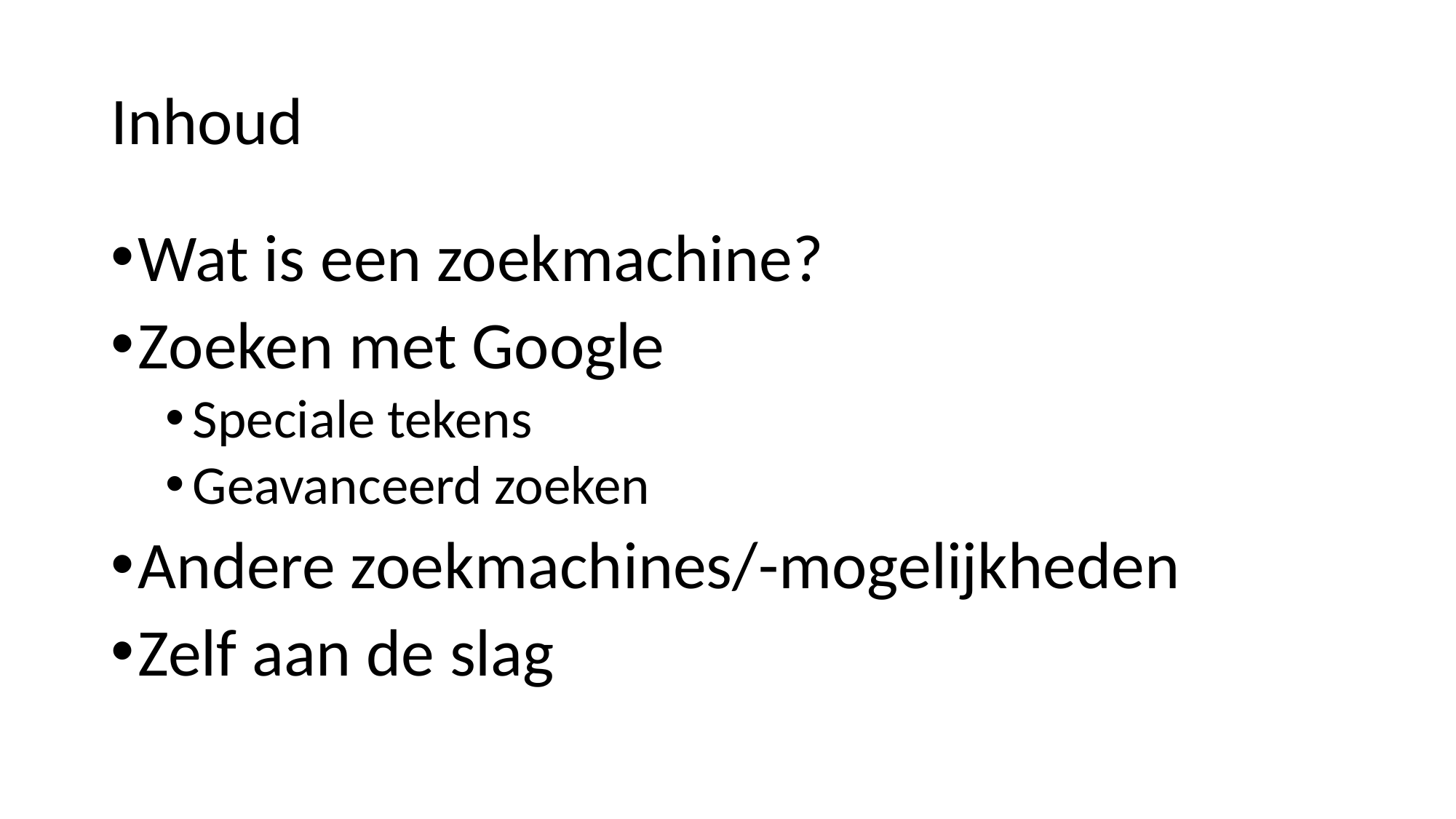

# Inhoud
Wat is een zoekmachine?
Zoeken met Google
Speciale tekens
Geavanceerd zoeken
Andere zoekmachines/-mogelijkheden
Zelf aan de slag